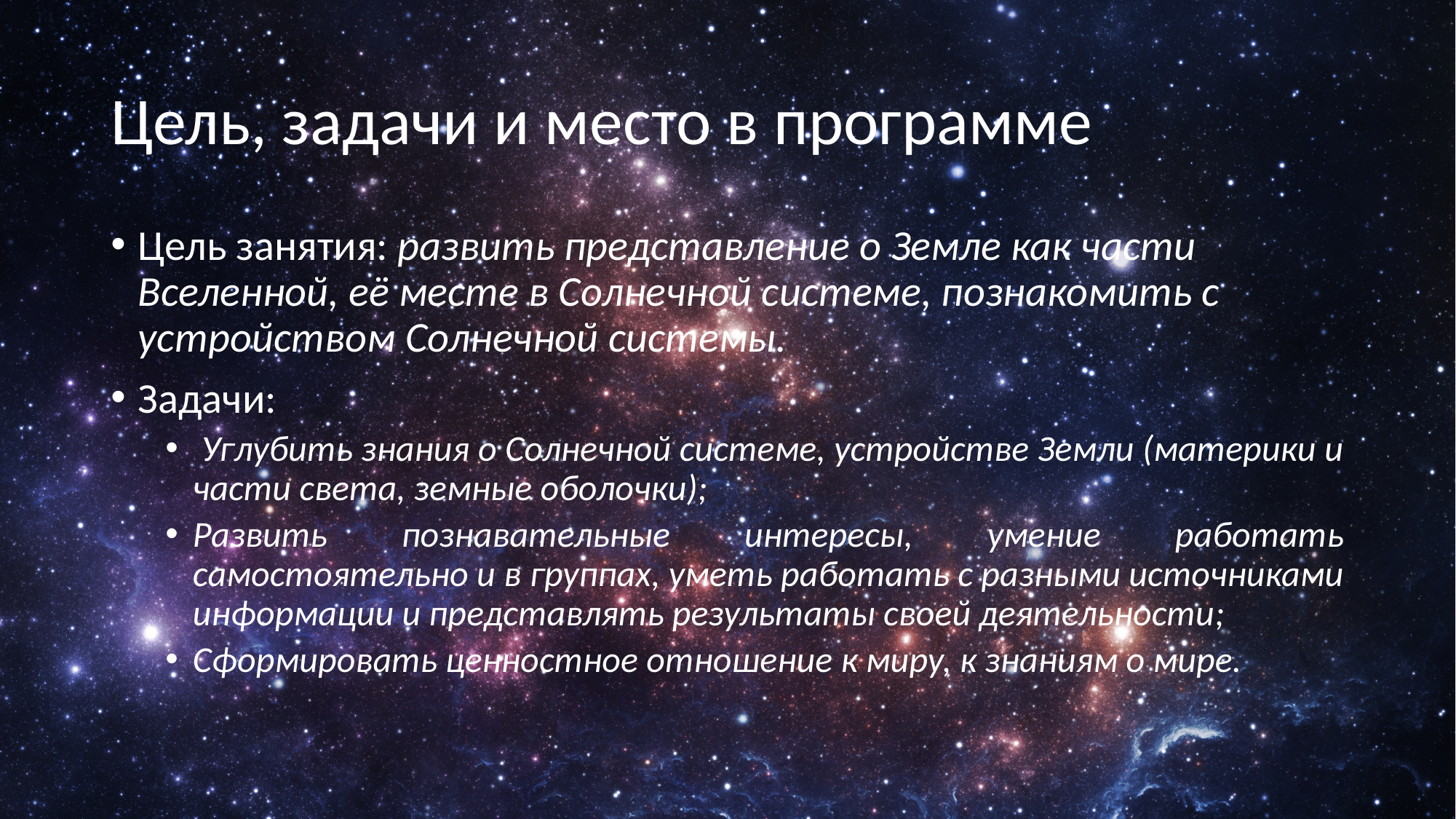

# Цель, задачи и место в программе
Цель занятия: развить представление о Земле как части Вселенной, её месте в Солнечной системе, познакомить с устройством Солнечной системы.
Задачи:
 Углубить знания о Солнечной системе, устройстве Земли (материки и части света, земные оболочки);
Развить познавательные интересы, умение работать самостоятельно и в группах, уметь работать с разными источниками информации и представлять результаты своей деятельности;
Сформировать ценностное отношение к миру, к знаниям о мире.